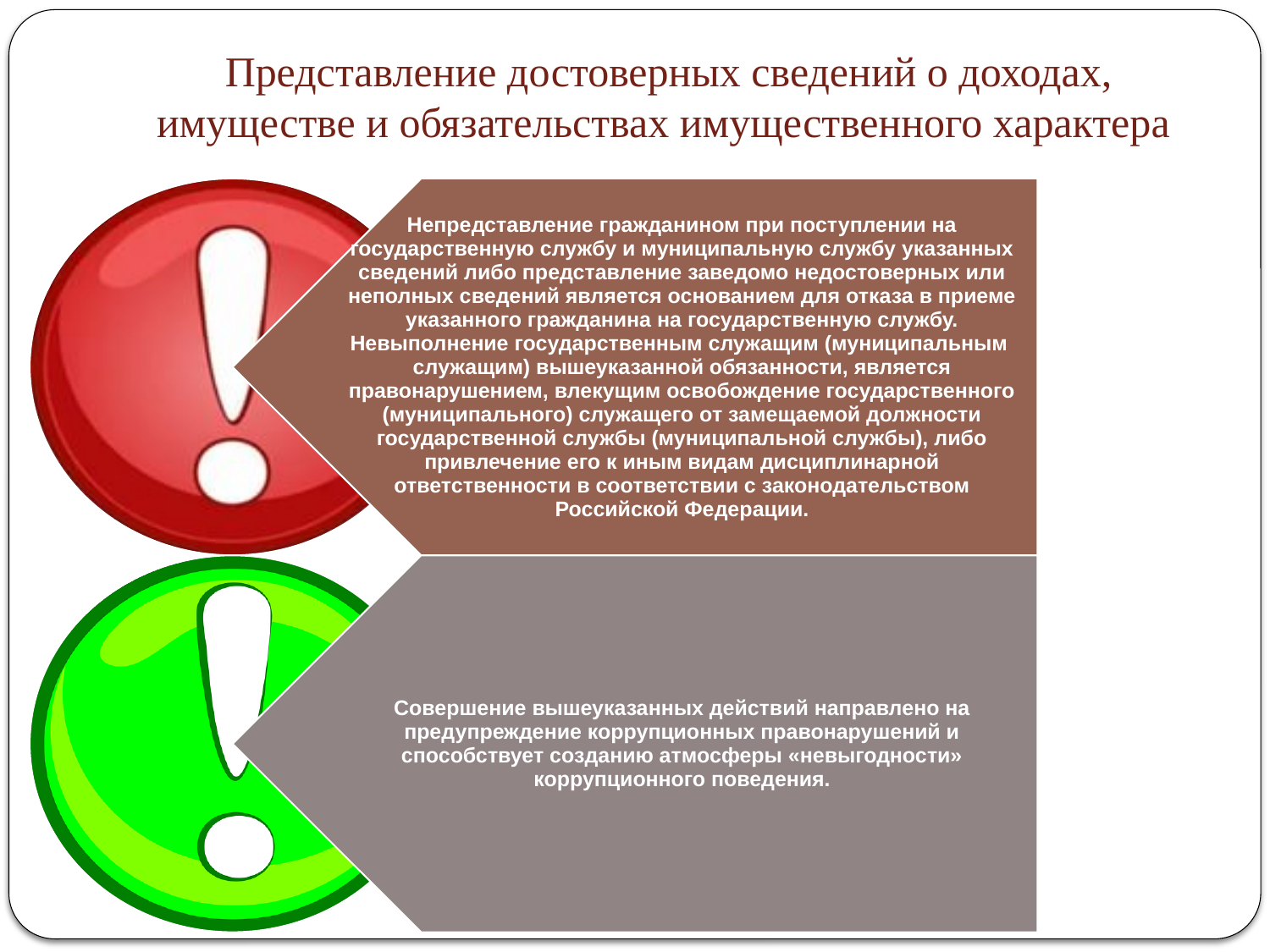

Представление достоверных сведений о доходах, имуществе и обязательствах имущественного характера
Непредставление гражданином при поступлении на государственную службу и муниципальную службу указанных сведений либо представление заведомо недостоверных или неполных сведений является основанием для отказа в приеме указанного гражданина на государственную службу. Невыполнение государственным служащим (муниципальным  служащим) вышеуказанной обязанности, является правонарушением, влекущим освобождение государственного (муниципального) служащего от замещаемой должности государственной службы (муниципальной службы), либо привлечение его к иным видам дисциплинарной ответственности в соответствии с законодательством Российской Федерации.
Совершение вышеуказанных действий направлено на предупреждение коррупционных правонарушений и способствует созданию атмосферы «невыгодности» коррупционного поведения.